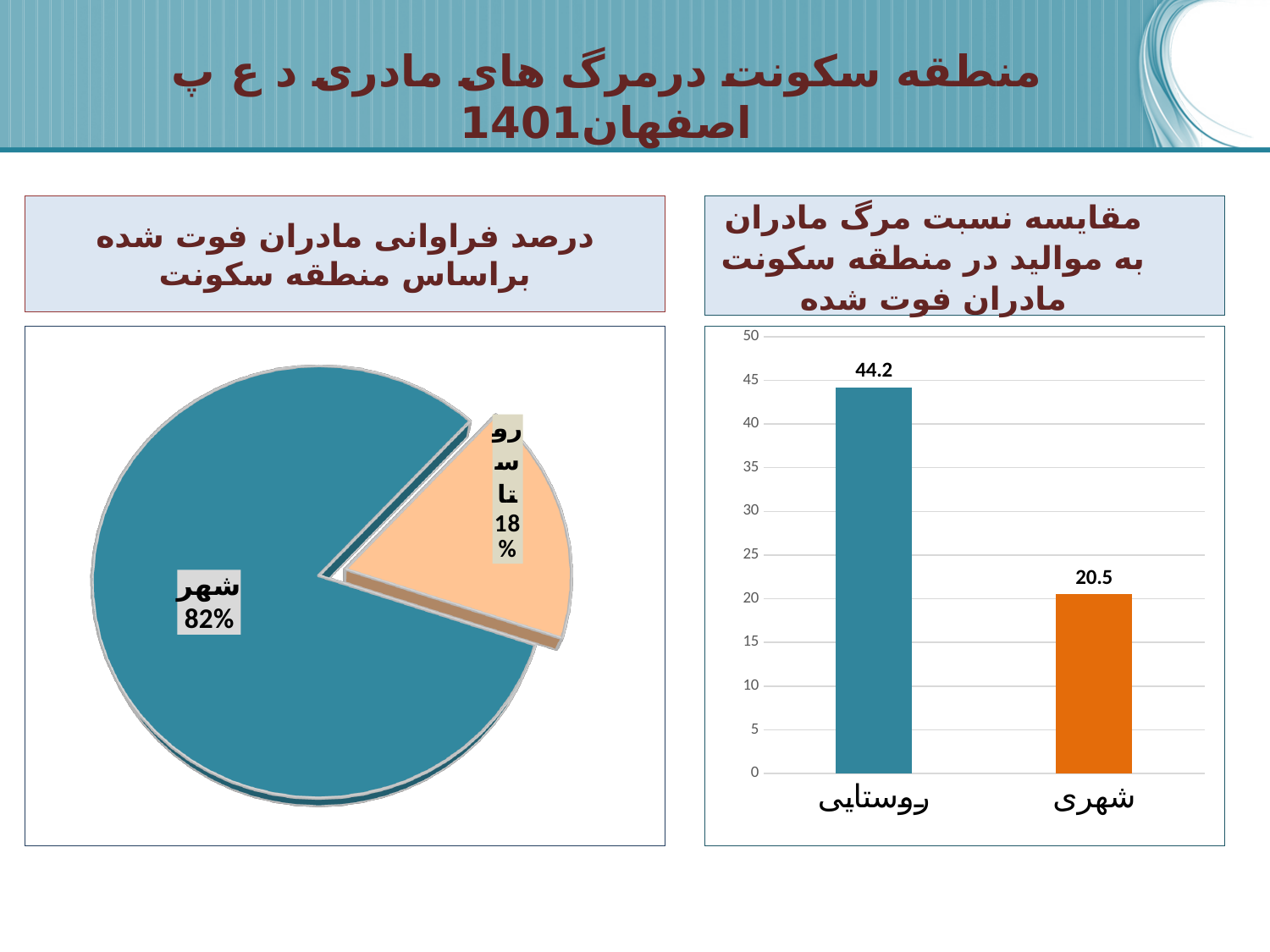

# منطقه سکونت درمرگ های مادری د ع پ اصفهان1401
درصد فراوانی مادران فوت شده براساس منطقه سکونت
مقایسه نسبت مرگ مادران به موالید در منطقه سکونت مادران فوت شده

[unsupported chart]

[unsupported chart]

[unsupported chart]

### Chart

| Category |  |
|---|---|
| روستایی | 44.2 |
| شهری | 20.5 |